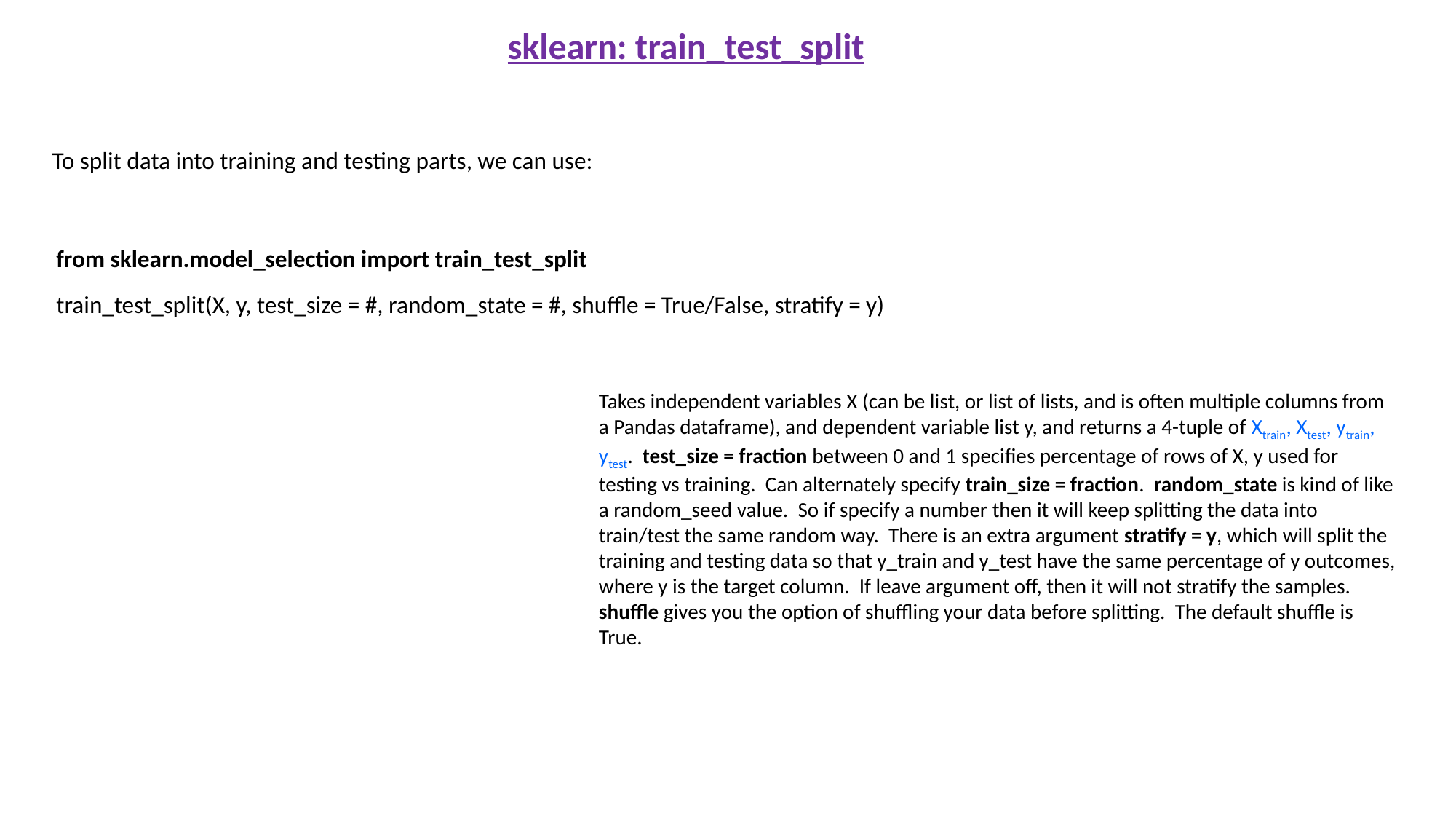

sklearn: train_test_split
To split data into training and testing parts, we can use:
from sklearn.model_selection import train_test_split
train_test_split(X, y, test_size = #, random_state = #, shuffle = True/False, stratify = y)
Takes independent variables X (can be list, or list of lists, and is often multiple columns from a Pandas dataframe), and dependent variable list y, and returns a 4-tuple of Xtrain, Xtest, ytrain, ytest.  test_size = fraction between 0 and 1 specifies percentage of rows of X, y used for testing vs training.  Can alternately specify train_size = fraction.  random_state is kind of like a random_seed value.  So if specify a number then it will keep splitting the data into train/test the same random way.  There is an extra argument stratify = y, which will split the training and testing data so that y_train and y_test have the same percentage of y outcomes, where y is the target column.  If leave argument off, then it will not stratify the samples.  shuffle gives you the option of shuffling your data before splitting.  The default shuffle is True.